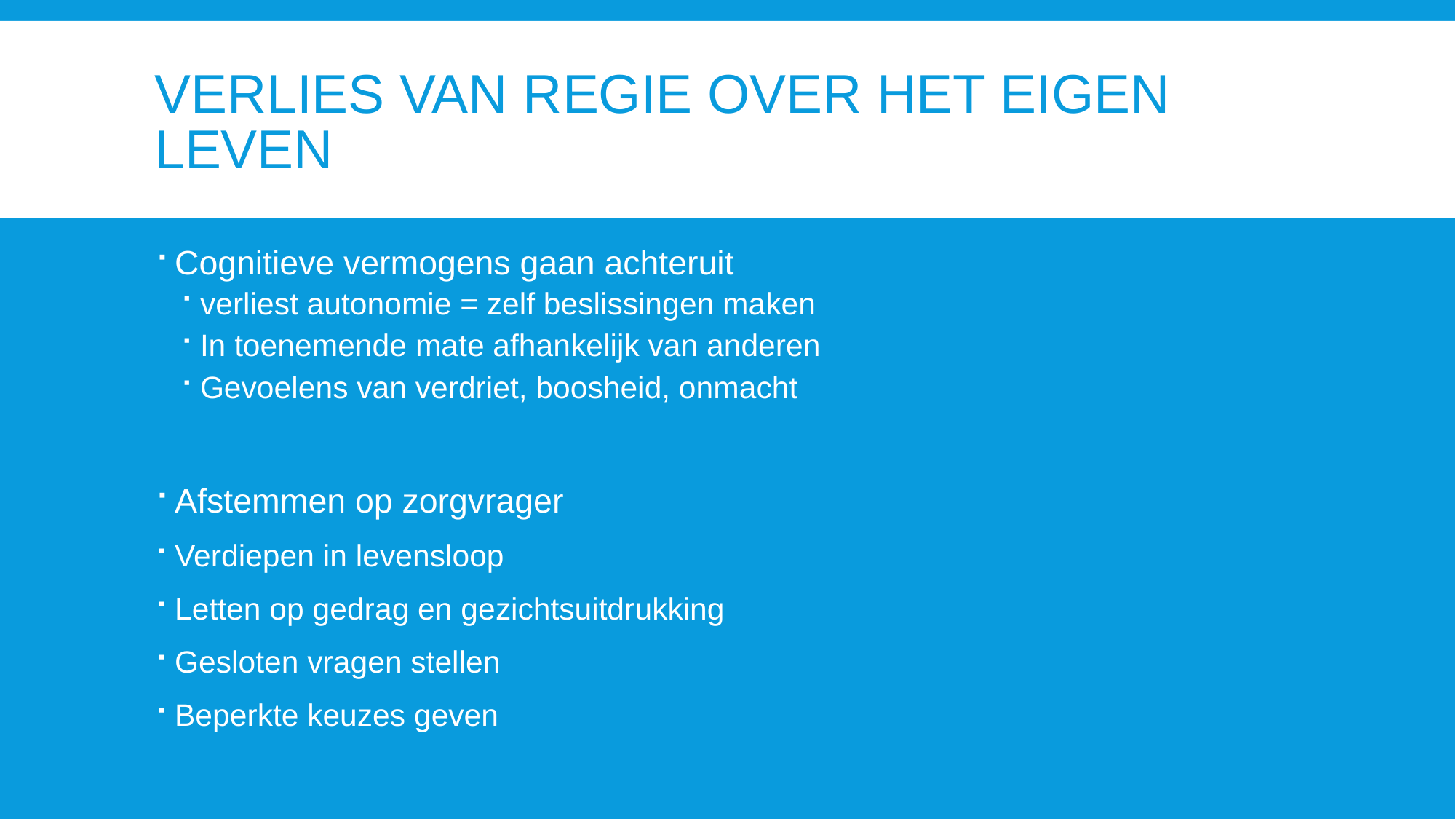

# Verlies van regie over het eigen leven
Cognitieve vermogens gaan achteruit
verliest autonomie = zelf beslissingen maken
In toenemende mate afhankelijk van anderen
Gevoelens van verdriet, boosheid, onmacht

Afstemmen op zorgvrager
Verdiepen in levensloop
Letten op gedrag en gezichtsuitdrukking
Gesloten vragen stellen
Beperkte keuzes geven